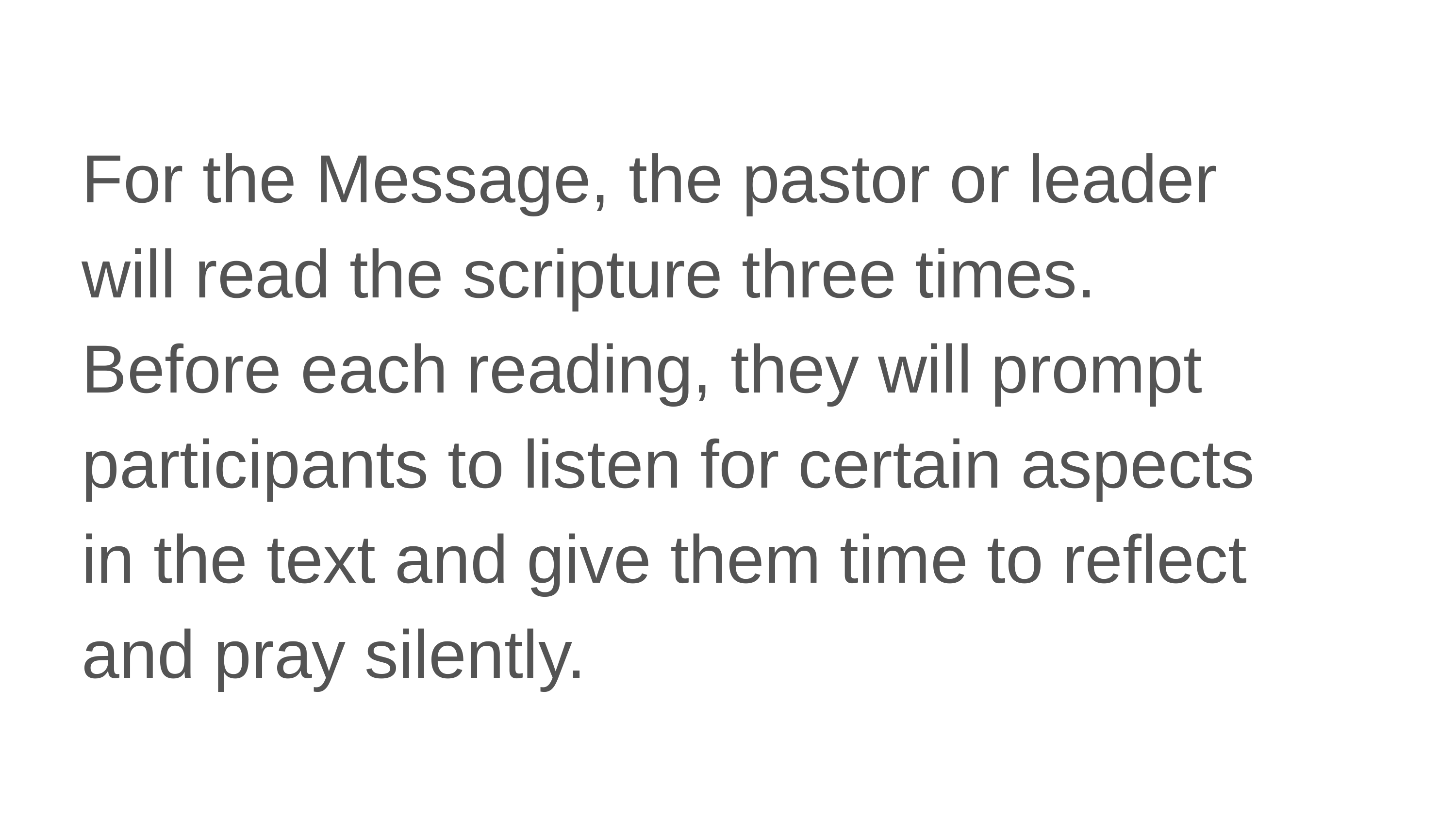

For the Message, the pastor or leader will read the scripture three times. Before each reading, they will prompt participants to listen for certain aspects in the text and give them time to reflect and pray silently.